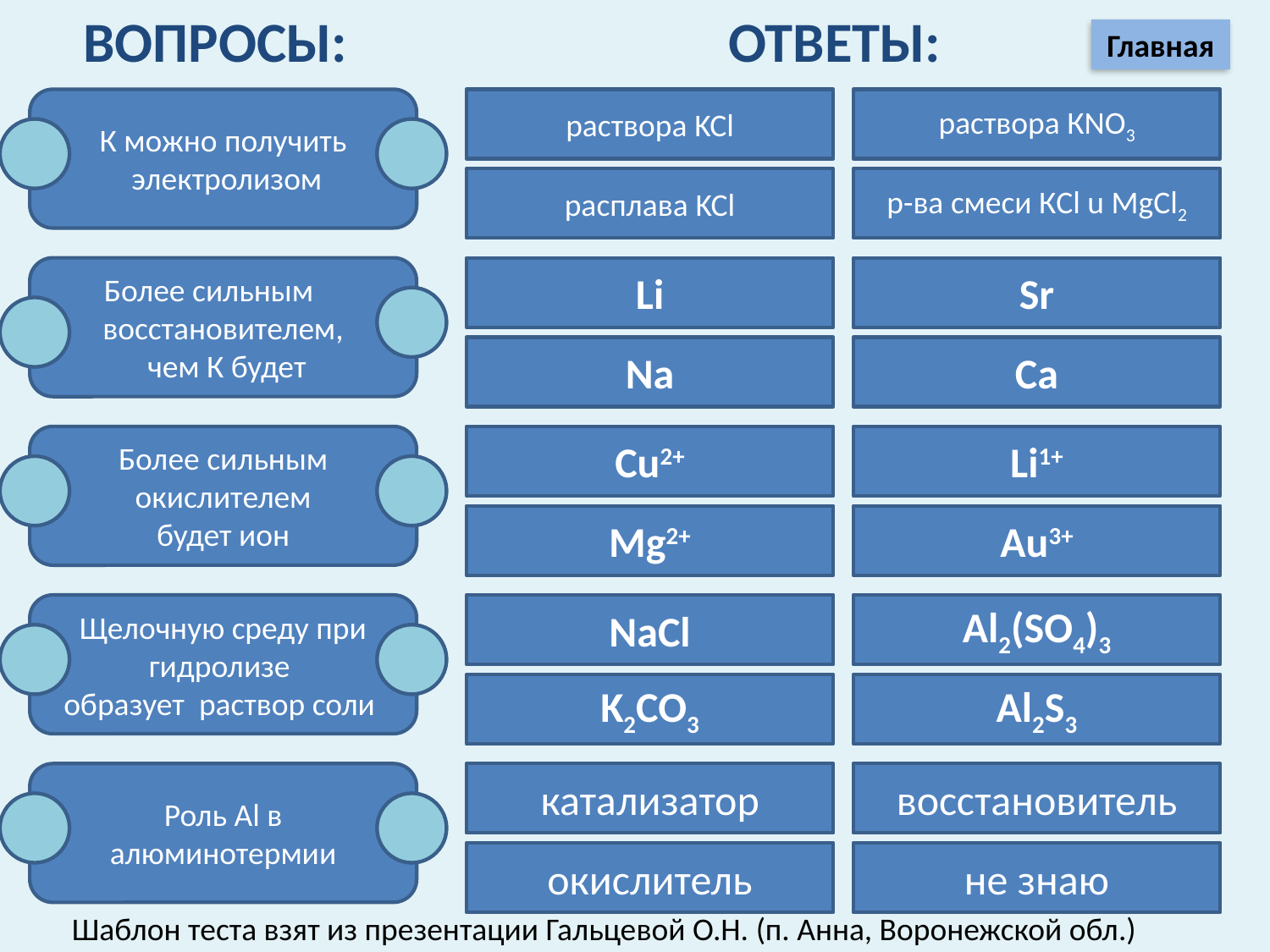

Вопросы:
Ответы:
Главная
К можно получить
 электролизом

раствора KCl

раствора КNO3

расплава KCl
р-ва смеси КCl u MgCl2
Более сильным     восстановителем,
 чем К будет

Li

Sr

Na

Ca

Более сильным окислителем
 будет ион
Cu2+
Li1+

Mg2+
Au3+
Щелочную среду при гидролизе
образует  раствор соли
NaCl
Al2(SO4)3

K2CO3
Al2S3
Роль Al в алюминотермии
катализатор
восстановитель

окислитель
не знаю
Шаблон теста взят из презентации Гальцевой О.Н. (п. Анна, Воронежской обл.)